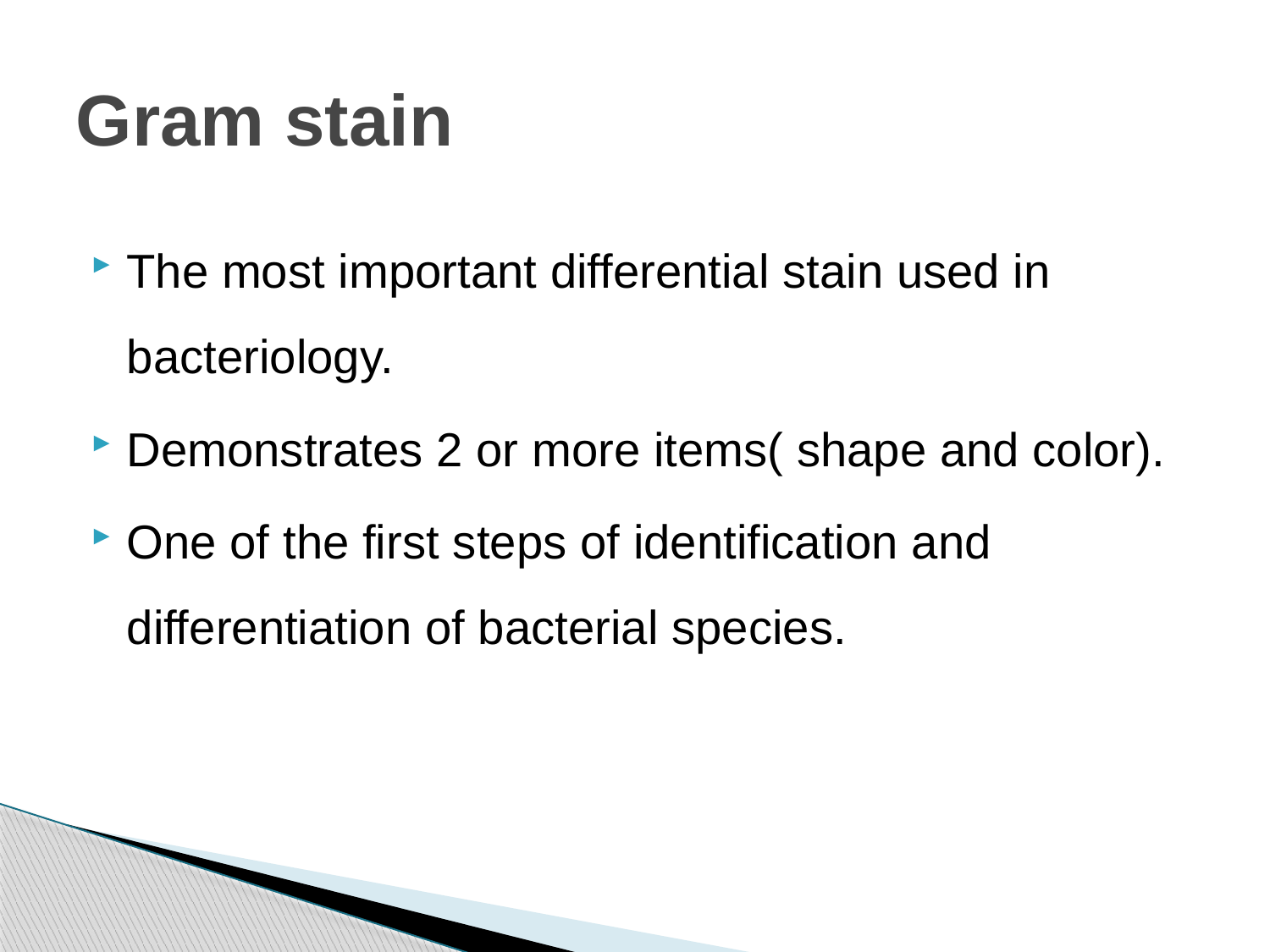

# Gram stain
The most important differential stain used in bacteriology.
Demonstrates 2 or more items( shape and color).
One of the first steps of identification and differentiation of bacterial species.